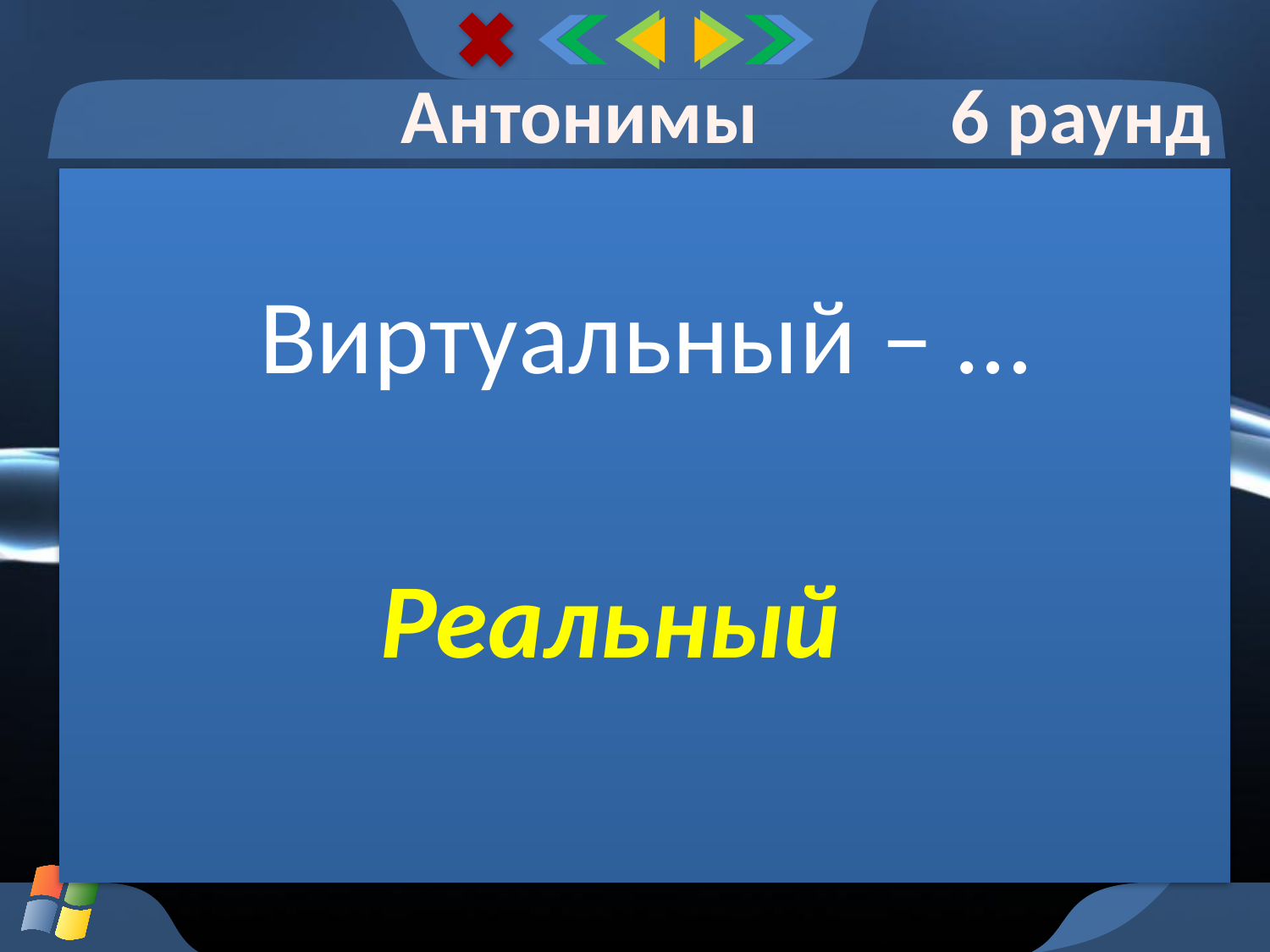

Антонимы           6 раунд

Виртуальный – …

Реальный